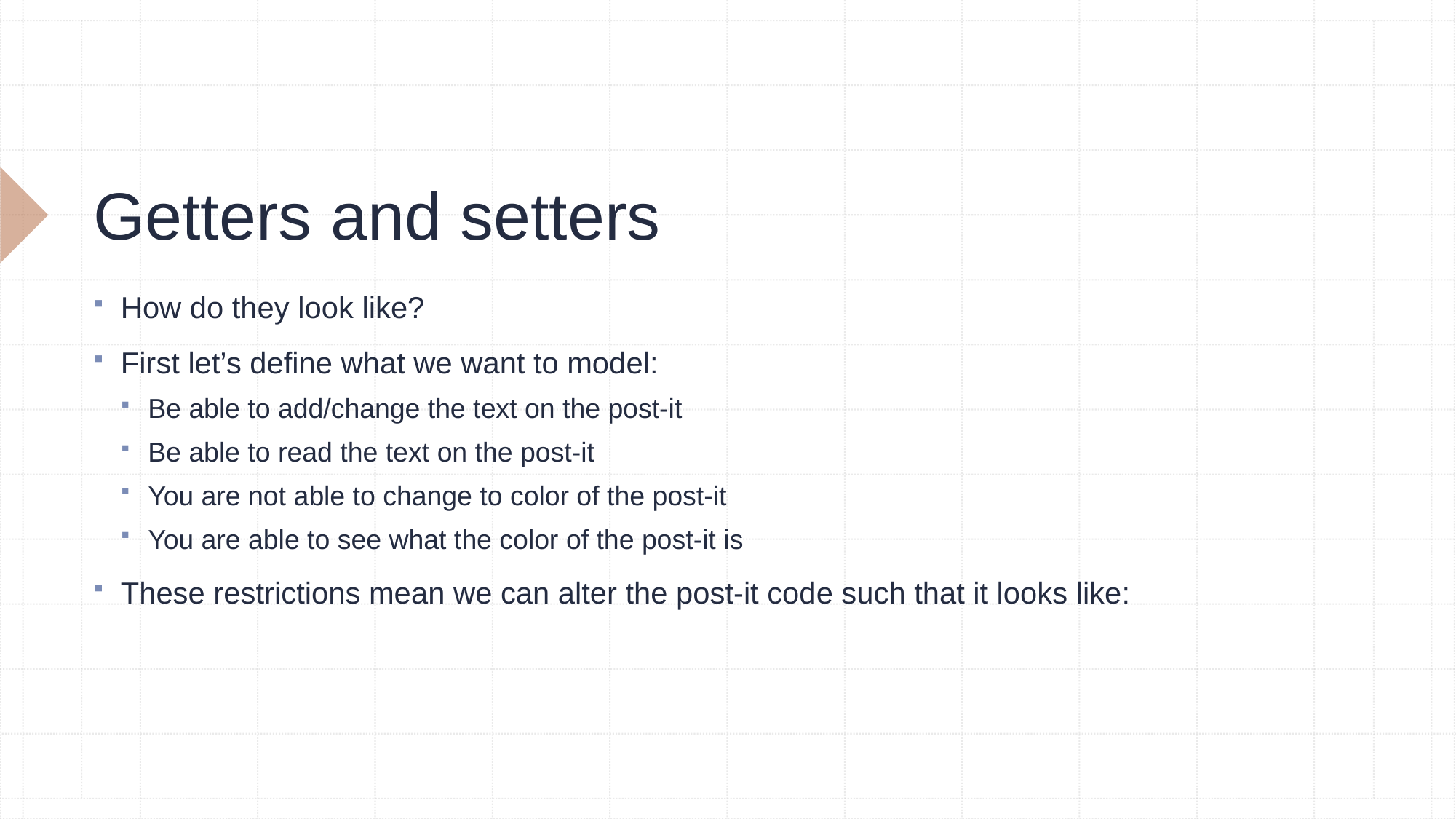

# Getters and setters
How do they look like?
First let’s define what we want to model:
Be able to add/change the text on the post-it
Be able to read the text on the post-it
You are not able to change to color of the post-it
You are able to see what the color of the post-it is
These restrictions mean we can alter the post-it code such that it looks like: